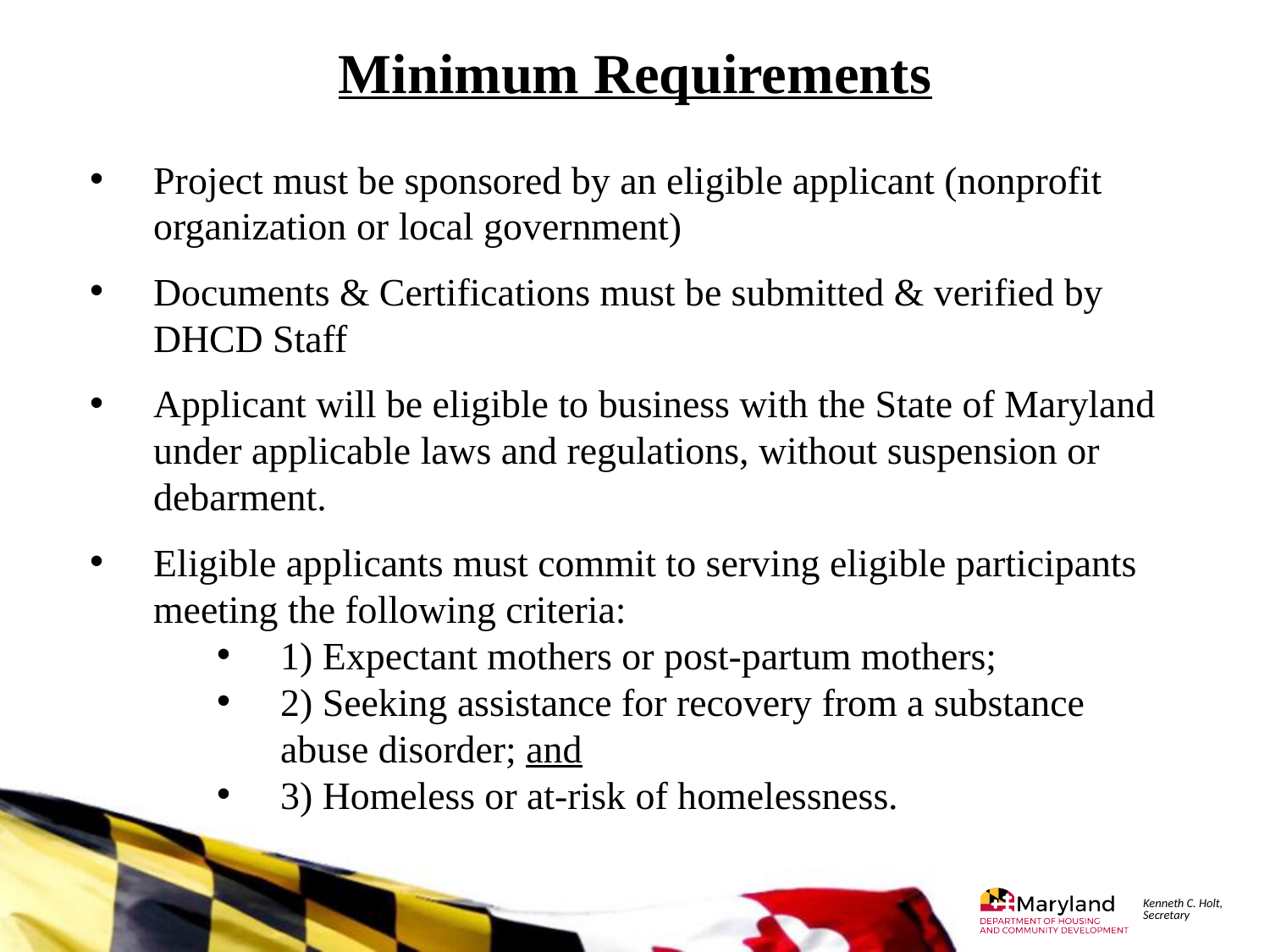

Minimum Requirements

Project must be sponsored by an eligible applicant (nonprofit organization or local government)

Documents & Certifications must be submitted & verified by DHCD Staff

Applicant will be eligible to business with the State of Maryland under applicable laws and regulations, without suspension or debarment.

Eligible applicants must commit to serving eligible participants meeting the following criteria:
1) Expectant mothers or post-partum mothers;
2) Seeking assistance for recovery from a substance abuse disorder; and
3) Homeless or at-risk of homelessness.